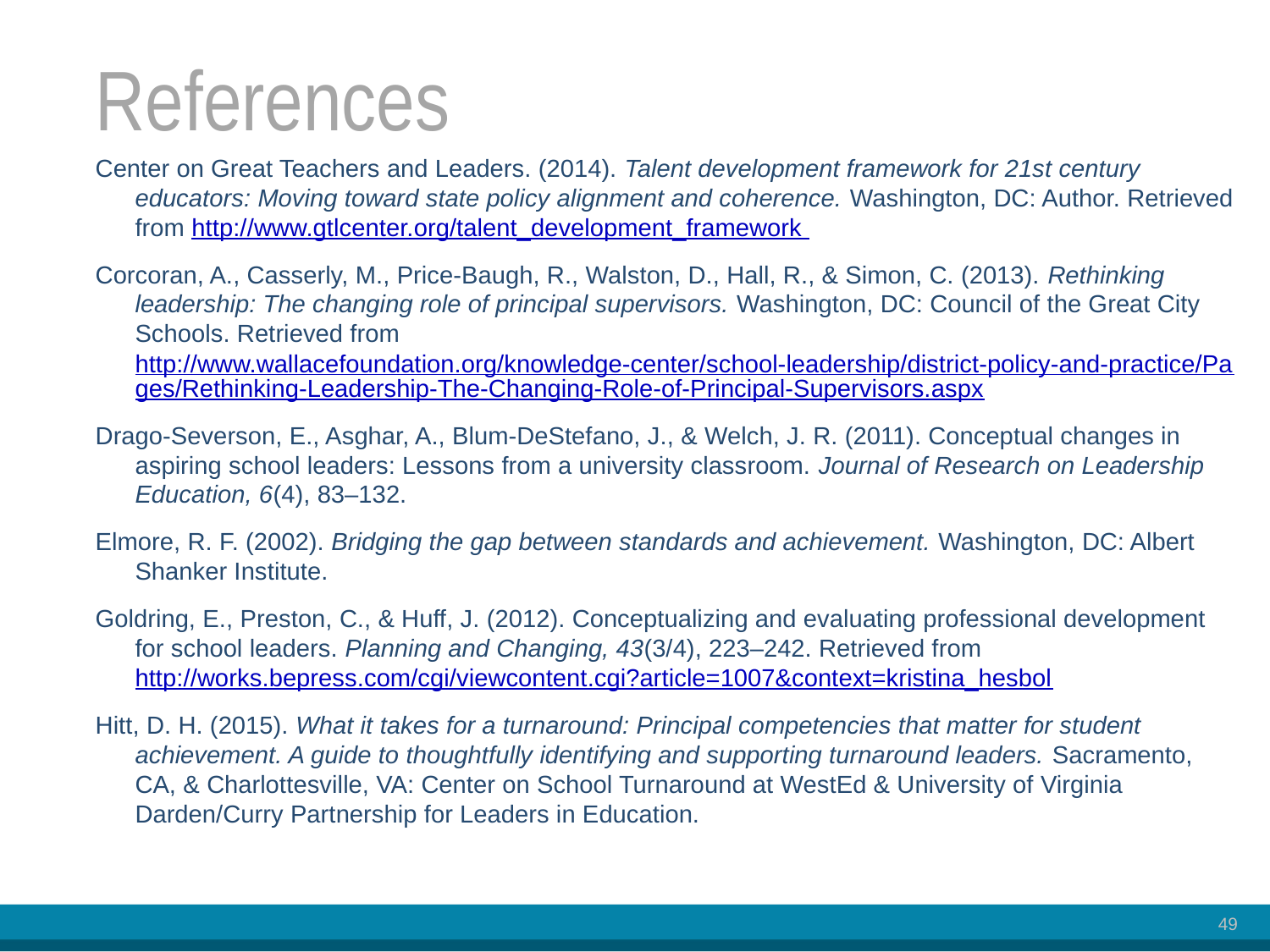

# References
Center on Great Teachers and Leaders. (2014). Talent development framework for 21st century educators: Moving toward state policy alignment and coherence. Washington, DC: Author. Retrieved from http://www.gtlcenter.org/talent_development_framework
Corcoran, A., Casserly, M., Price-Baugh, R., Walston, D., Hall, R., & Simon, C. (2013). Rethinking leadership: The changing role of principal supervisors. Washington, DC: Council of the Great City Schools. Retrieved from  http://www.wallacefoundation.org/knowledge-center/school-leadership/district-policy-and-practice/Pages/Rethinking-Leadership-The-Changing-Role-of-Principal-Supervisors.aspx
Drago-Severson, E., Asghar, A., Blum-DeStefano, J., & Welch, J. R. (2011). Conceptual changes in aspiring school leaders: Lessons from a university classroom. Journal of Research on Leadership Education, 6(4), 83–132.
Elmore, R. F. (2002). Bridging the gap between standards and achievement. Washington, DC: Albert Shanker Institute.
Goldring, E., Preston, C., & Huff, J. (2012). Conceptualizing and evaluating professional development for school leaders. Planning and Changing, 43(3/4), 223–242. Retrieved from http://works.bepress.com/cgi/viewcontent.cgi?article=1007&context=kristina_hesbol
Hitt, D. H. (2015). What it takes for a turnaround: Principal competencies that matter for student achievement. A guide to thoughtfully identifying and supporting turnaround leaders. Sacramento, CA, & Charlottesville, VA: Center on School Turnaround at WestEd & University of Virginia Darden/Curry Partnership for Leaders in Education.

49